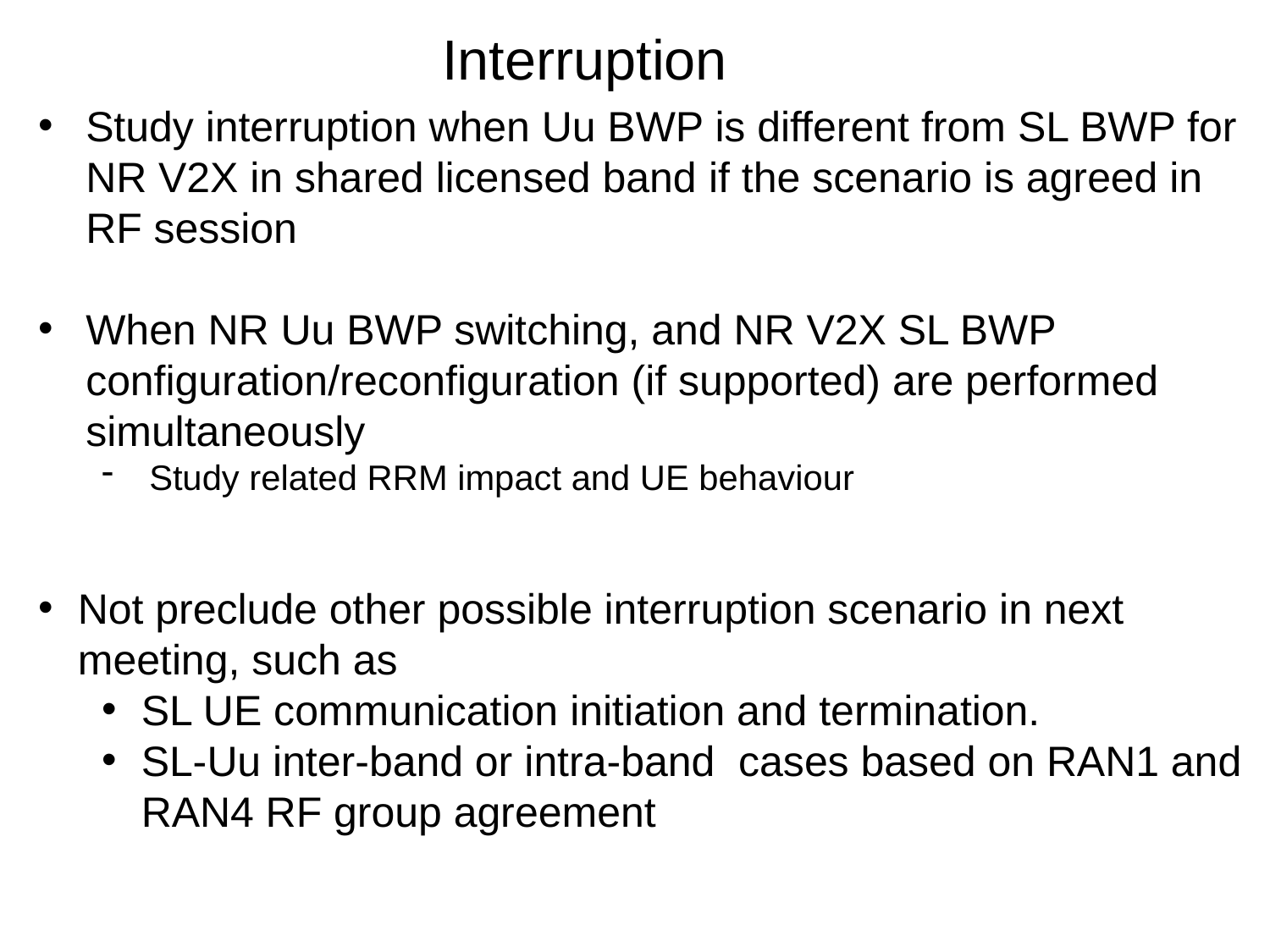

Interruption
Study interruption when Uu BWP is different from SL BWP for NR V2X in shared licensed band if the scenario is agreed in RF session

When NR Uu BWP switching, and NR V2X SL BWP configuration/reconfiguration (if supported) are performed simultaneously
Study related RRM impact and UE behaviour

Not preclude other possible interruption scenario in next meeting, such as
SL UE communication initiation and termination.
SL-Uu inter-band or intra-band  cases based on RAN1 and RAN4 RF group agreement